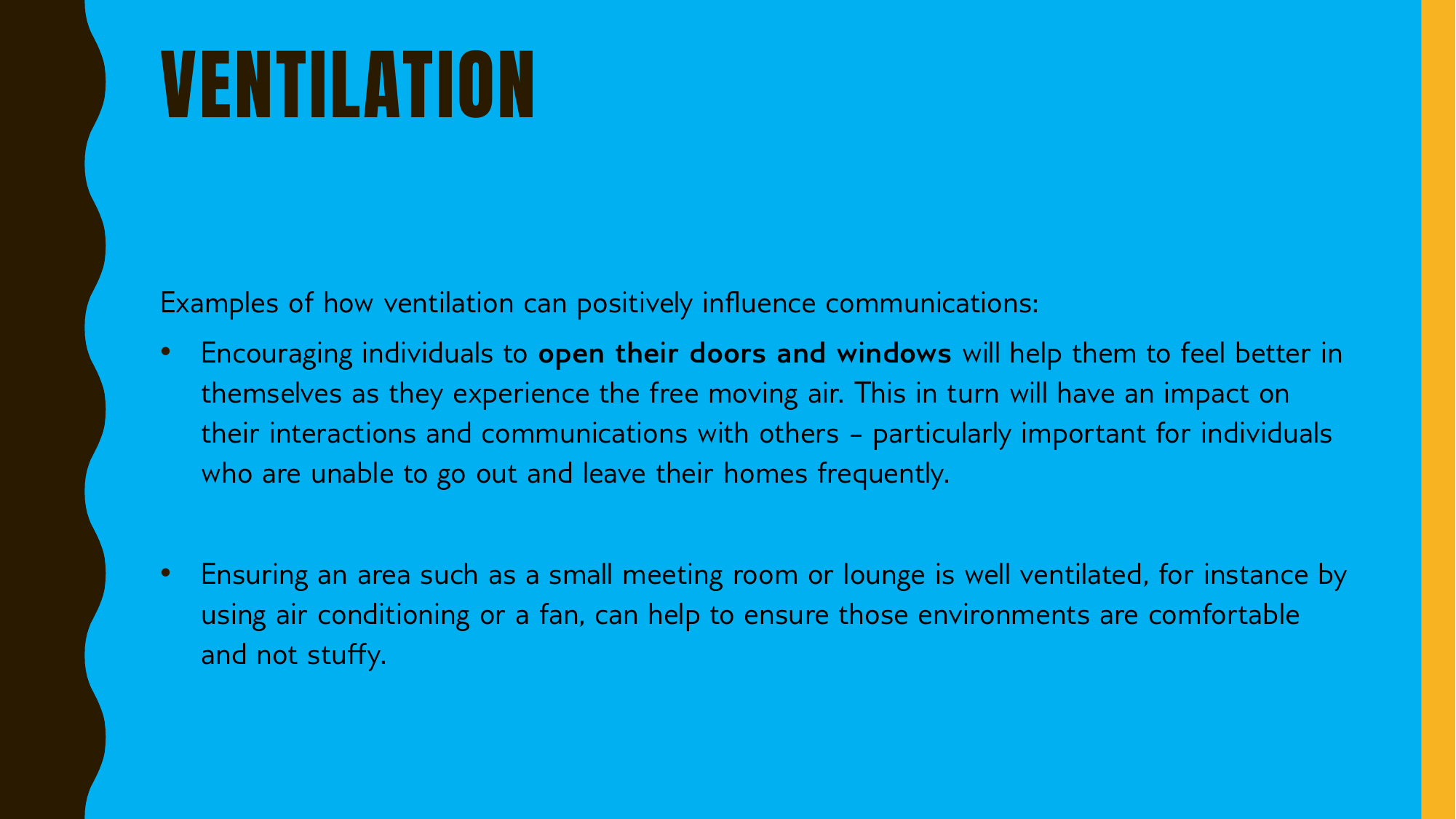

# ventilation
Examples of how ventilation can positively influence communications:
Encouraging individuals to open their doors and windows will help them to feel better in themselves as they experience the free moving air. This in turn will have an impact on their interactions and communications with others – particularly important for individuals who are unable to go out and leave their homes frequently.

Ensuring an area such as a small meeting room or lounge is well ventilated, for instance by using air conditioning or a fan, can help to ensure those environments are comfortable and not stuffy.